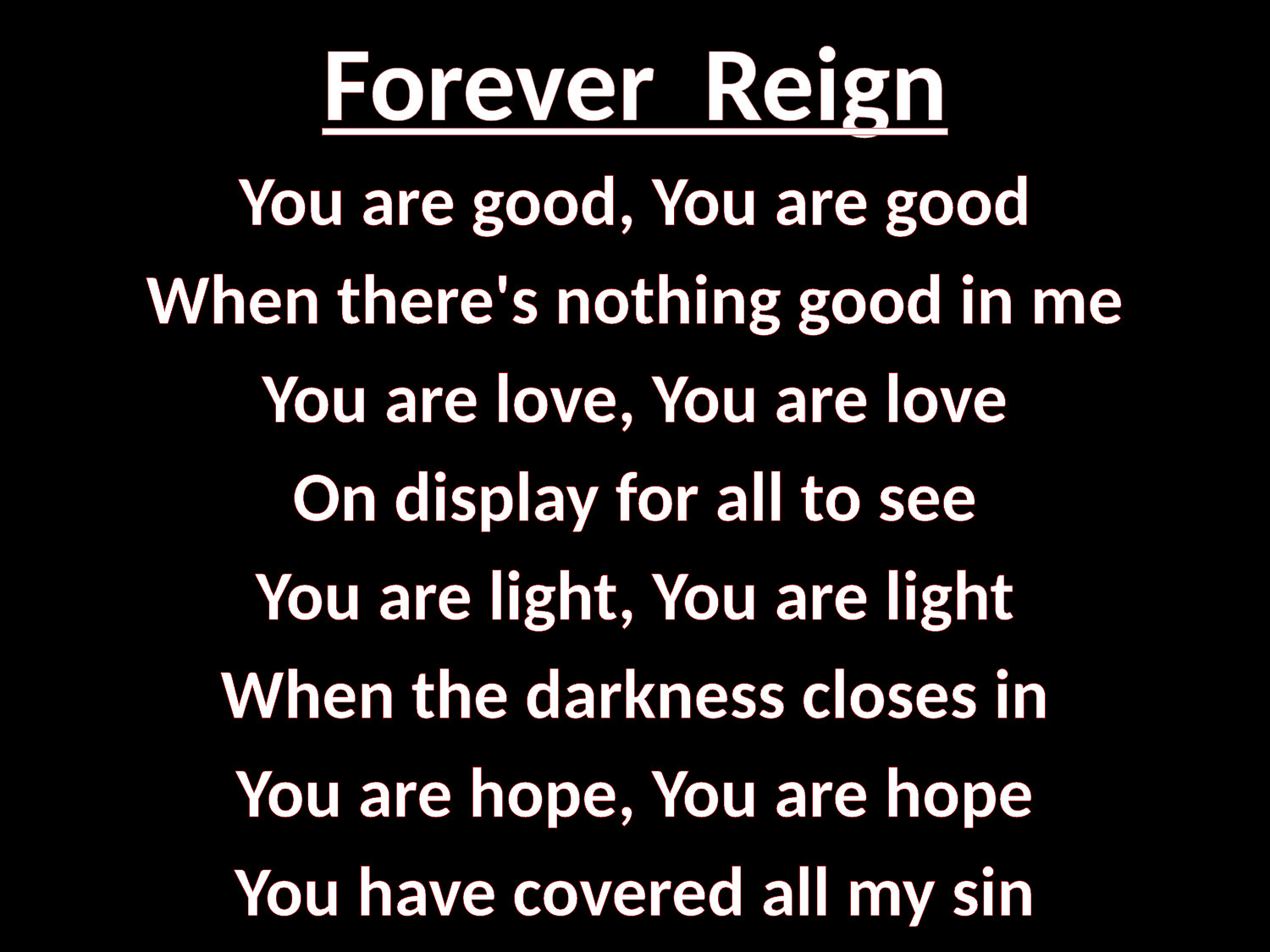

# Forever  Reign
You are good, You are good
When there's nothing good in me
You are love, You are love
On display for all to see
You are light, You are light
When the darkness closes in
You are hope, You are hope
You have covered all my sin